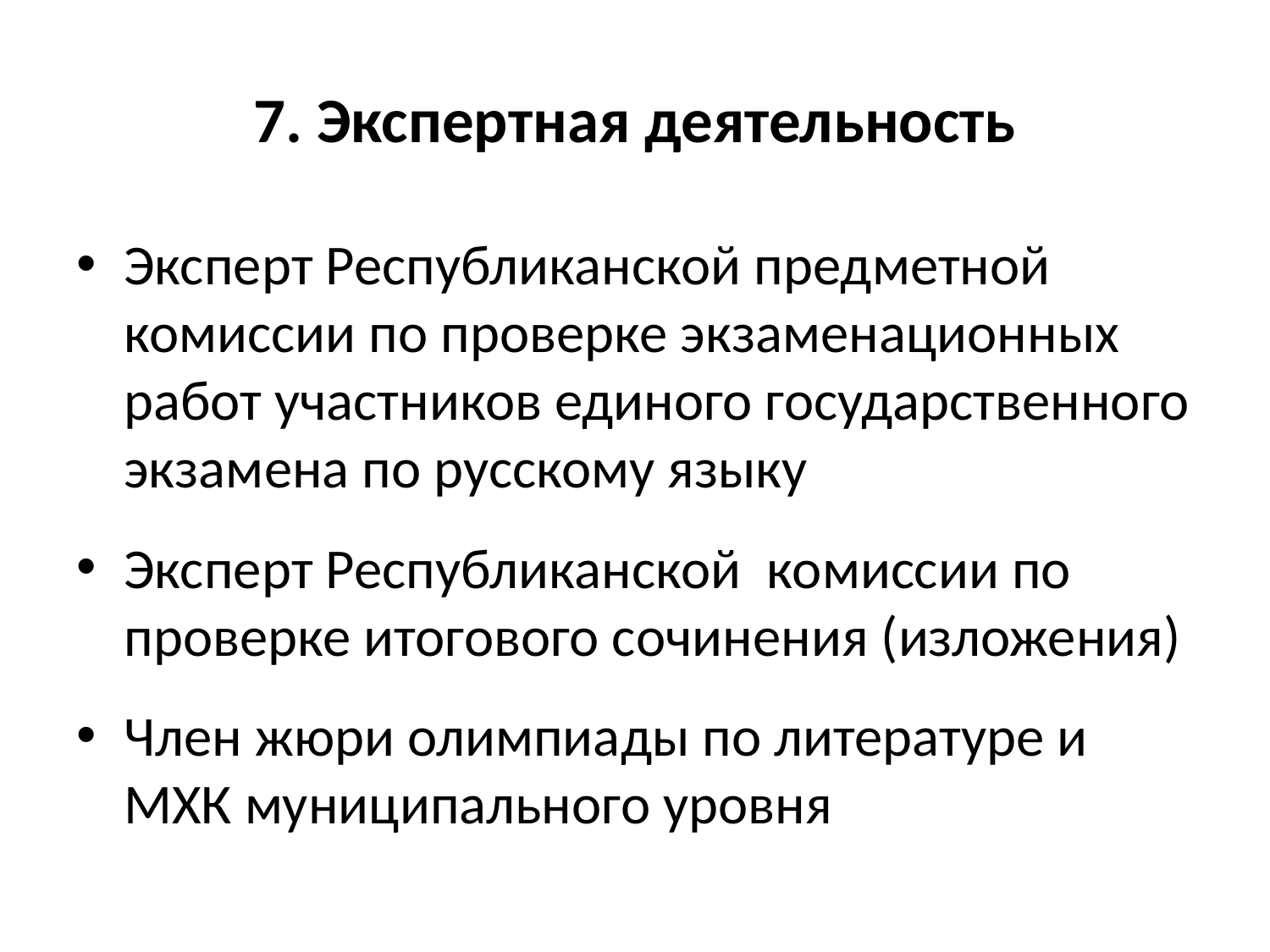

# 7. Экспертная деятельность
Эксперт Республиканской предметной комиссии по проверке экзаменационных работ участников единого государственного экзамена по русскому языку
Эксперт Республиканской  комиссии по проверке итогового сочинения (изложения)
Член жюри олимпиады по литературе и МХК муниципального уровня